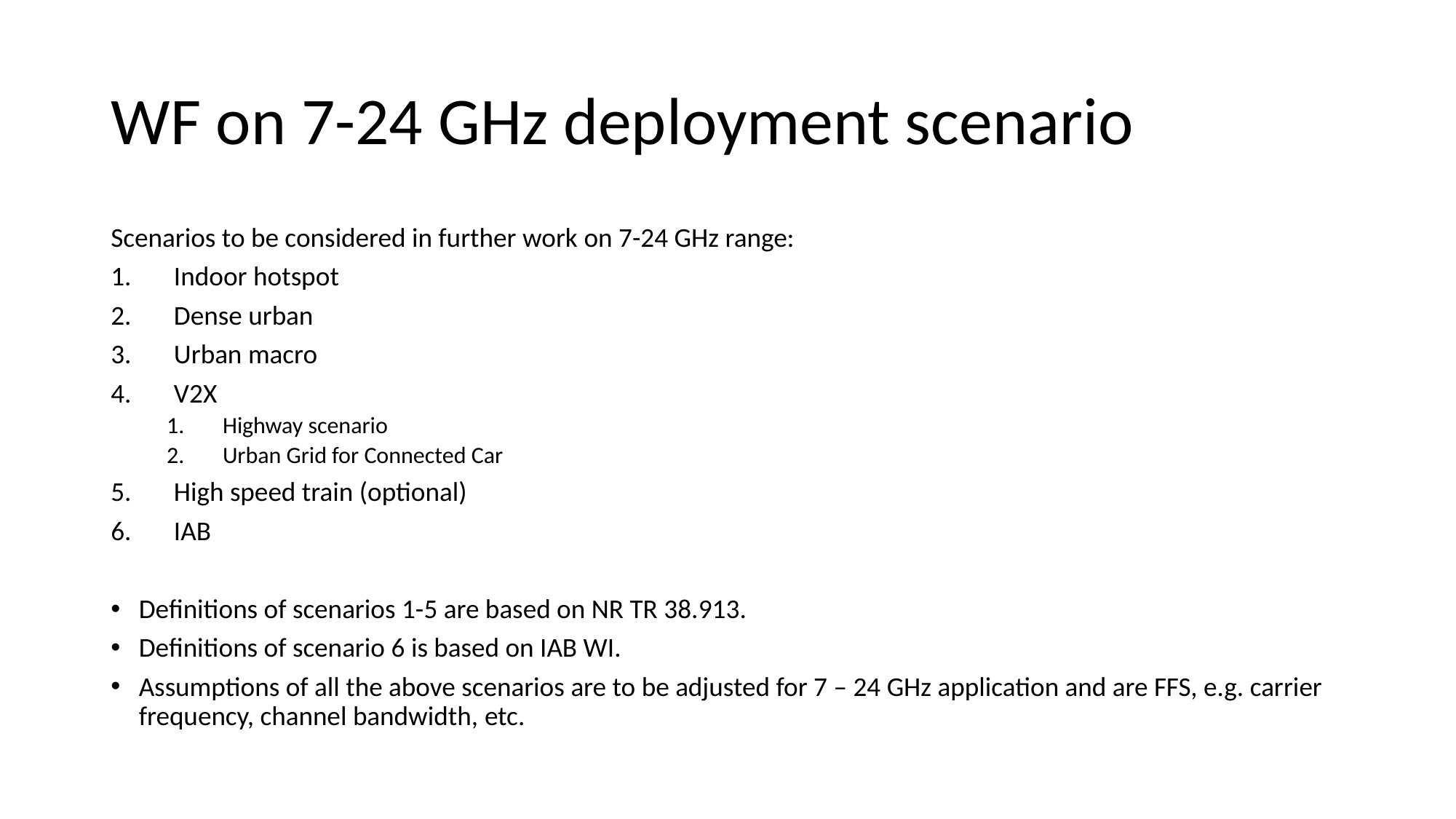

# WF on 7-24 GHz deployment scenario
Scenarios to be considered in further work on 7-24 GHz range:
Indoor hotspot
Dense urban
Urban macro
V2X
Highway scenario
Urban Grid for Connected Car
High speed train (optional)
IAB

Definitions of scenarios 1-5 are based on NR TR 38.913.
Definitions of scenario 6 is based on IAB WI.
Assumptions of all the above scenarios are to be adjusted for 7 – 24 GHz application and are FFS, e.g. carrier frequency, channel bandwidth, etc.